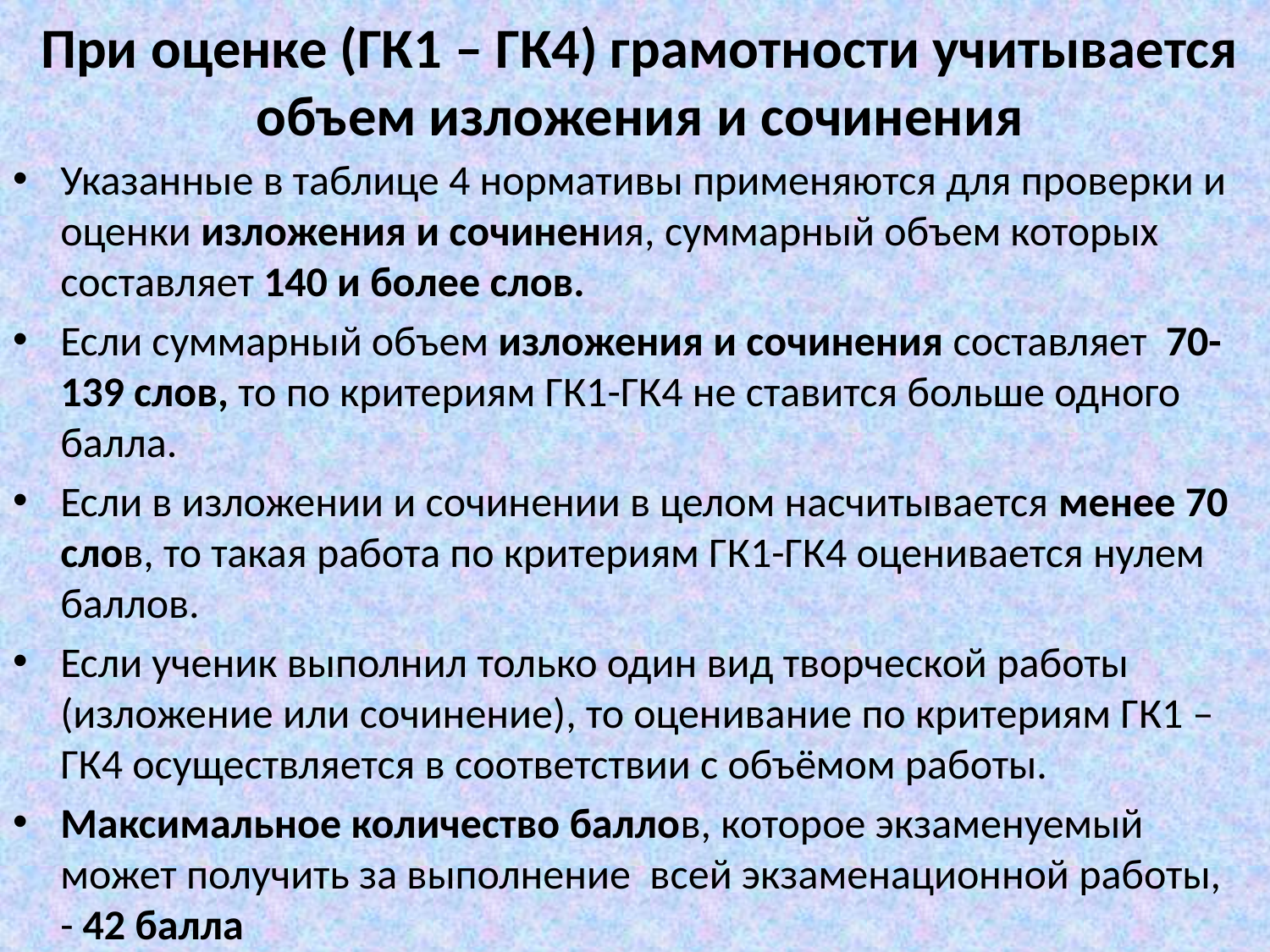

# При оценке (ГК1 – ГК4) грамотности учитывается объем изложения и сочинения
Указанные в таблице 4 нормативы применяются для проверки и оценки изложения и сочинения, суммарный объем которых составляет 140 и более слов.
Если суммарный объем изложения и сочинения составляет  70-139 слов, то по критериям ГК1-ГК4 не ставится больше одного балла.
Если в изложении и сочинении в целом насчитывается менее 70 слов, то такая работа по критериям ГК1-ГК4 оценивается нулем баллов.
Если ученик выполнил только один вид творческой работы (изложение или сочинение), то оценивание по критериям ГК1 – ГК4 осуществляется в соответствии с объёмом работы.
Максимальное количество баллов, которое экзаменуемый может получить за выполнение  всей экзаменационной работы, - 42 балла